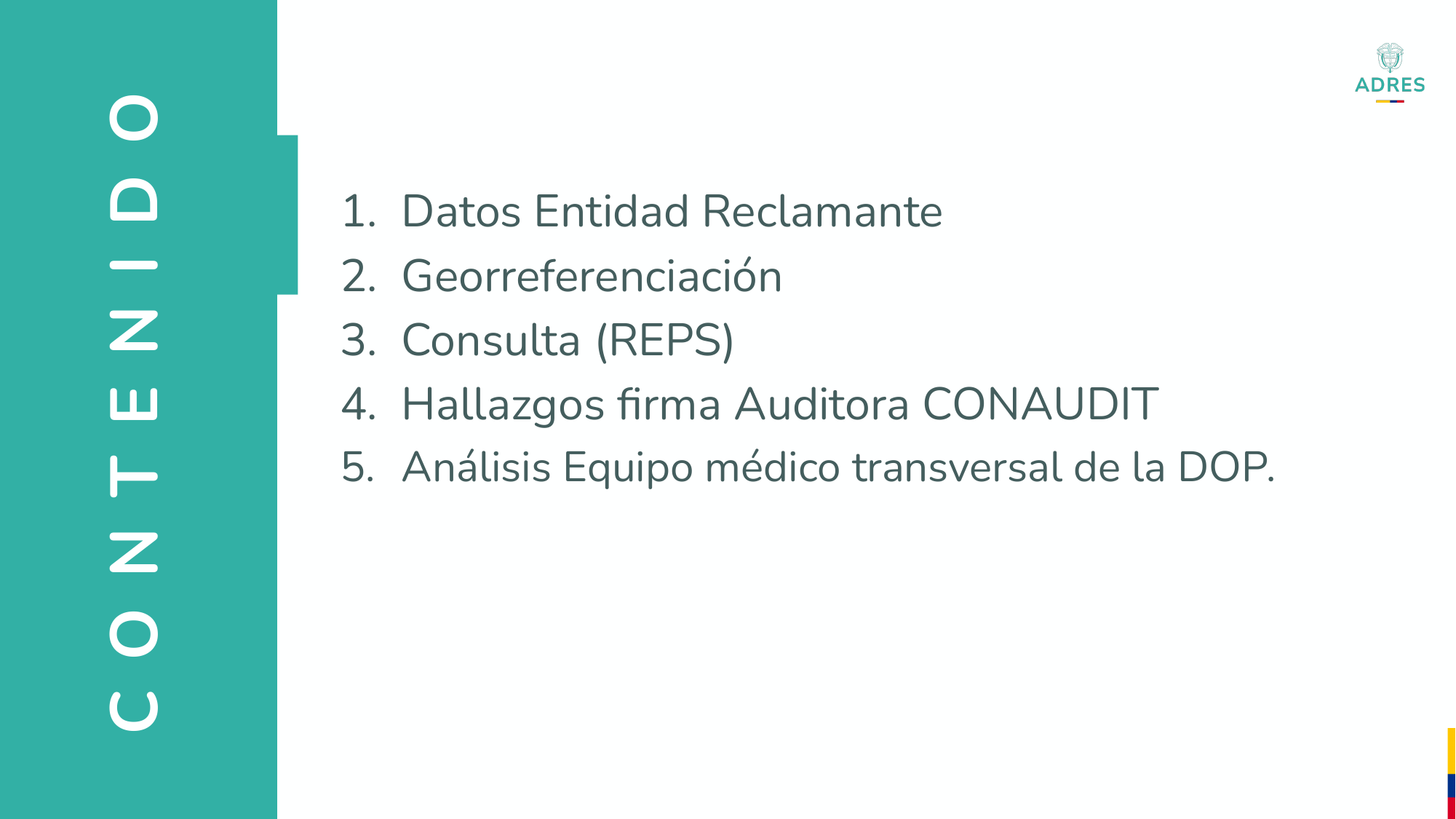

Datos Entidad Reclamante
Georreferenciación
Consulta (REPS)
Hallazgos firma Auditora CONAUDIT
Análisis Equipo médico transversal de la DOP.
# CONTENIDO